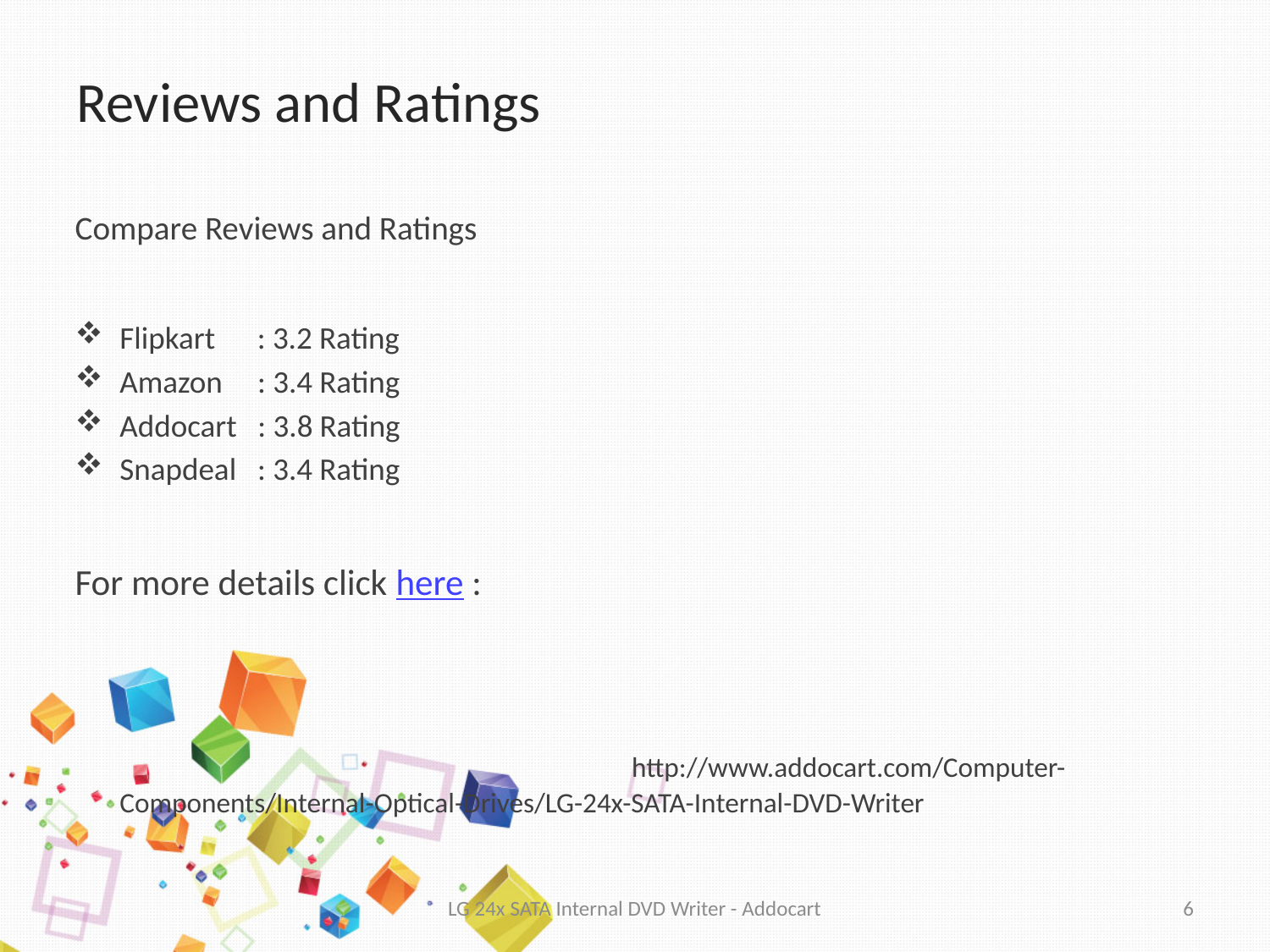

# Reviews and Ratings
Compare Reviews and Ratings

Flipkart      : 3.2 Rating
Amazon     : 3.4 Rating
Addocart   : 3.8 Rating
Snapdeal   : 3.4 Rating

For more details click here :
                                                                                                                                                                                                                                                                                                                                                                                                                                                                          http://www.addocart.com/Computer-Components/Internal-Optical-Drives/LG-24x-SATA-Internal-DVD-Writer
LG 24x SATA Internal DVD Writer - Addocart
6